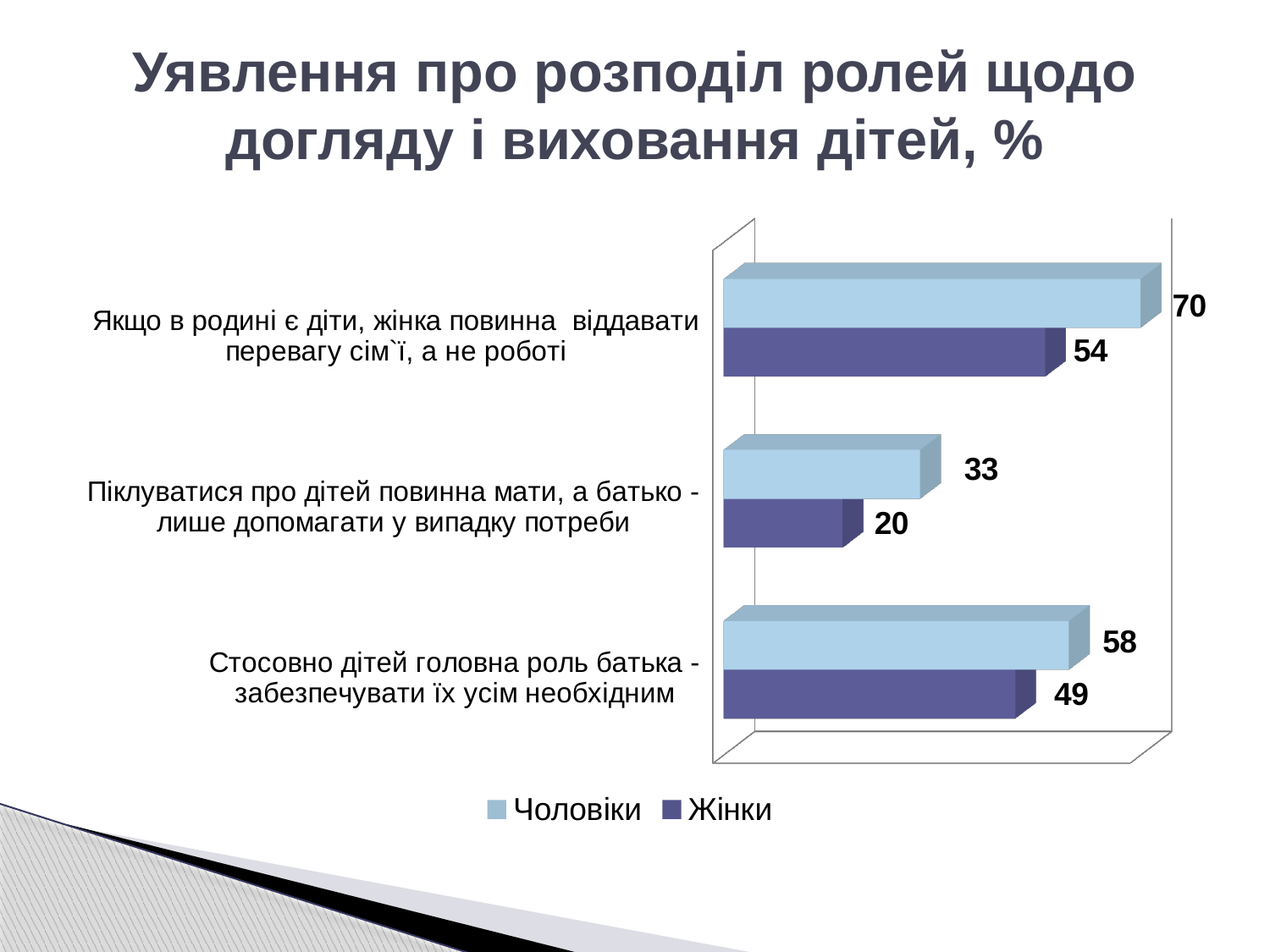

# Уявлення про розподіл ролей щодо догляду і виховання дітей, %

[unsupported chart]